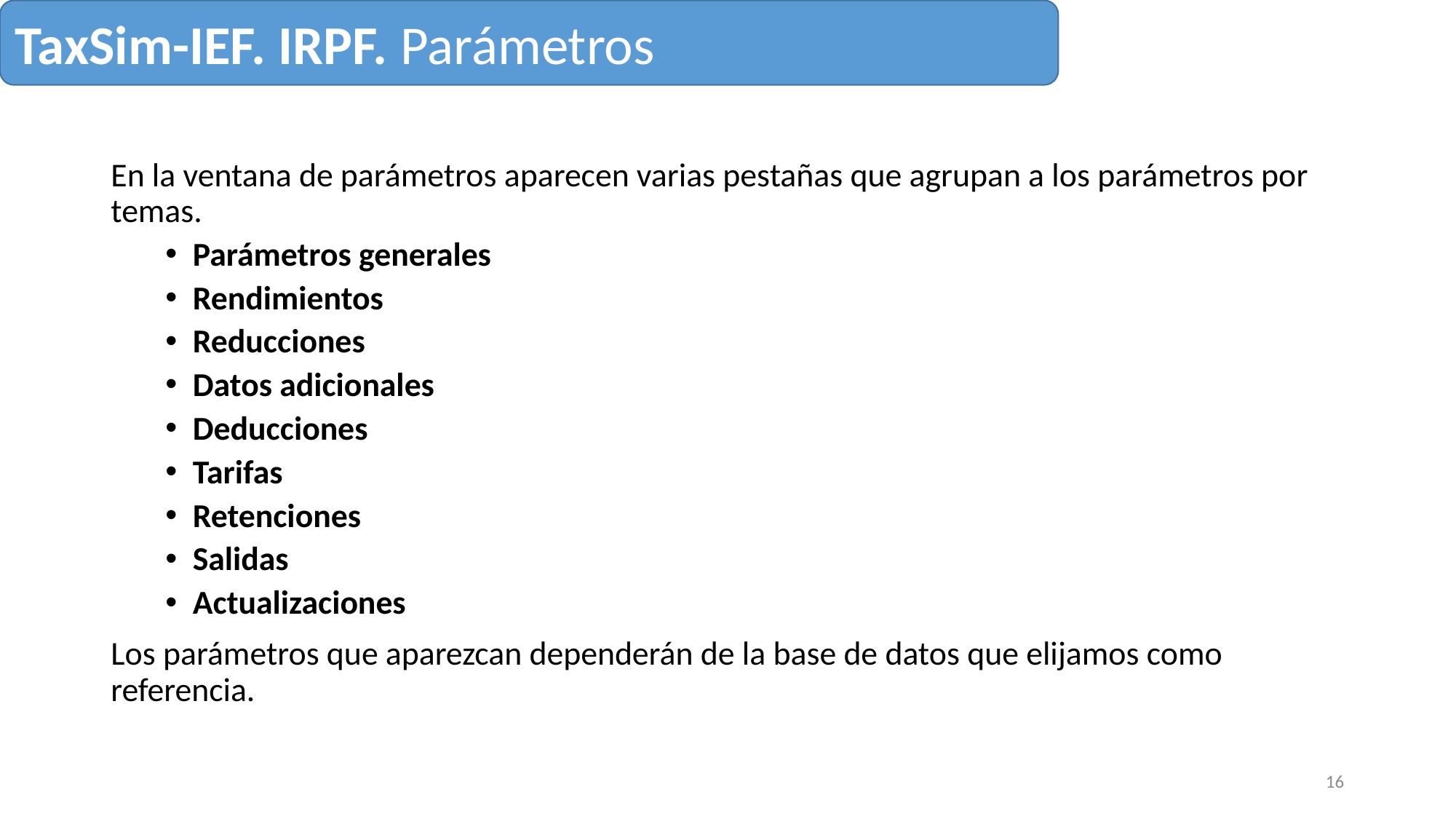

TaxSim-IEF. IRPF. Parámetros
En la ventana de parámetros aparecen varias pestañas que agrupan a los parámetros por temas.
Parámetros generales
Rendimientos
Reducciones
Datos adicionales
Deducciones
Tarifas
Retenciones
Salidas
Actualizaciones
Los parámetros que aparezcan dependerán de la base de datos que elijamos como referencia.
16